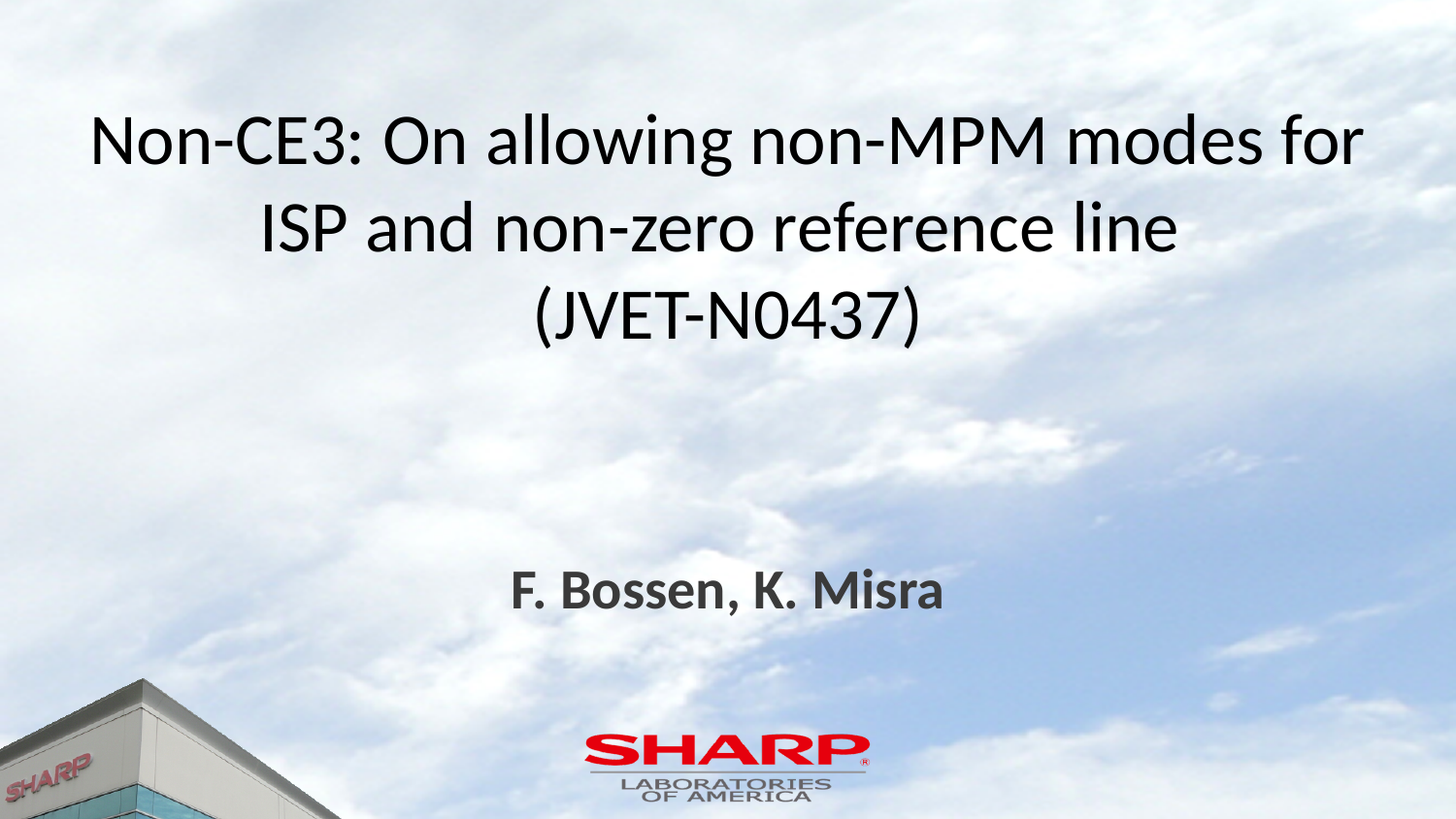

# Non-CE3: On allowing non-MPM modes for ISP and non-zero reference line (JVET-N0437)
F. Bossen, K. Misra